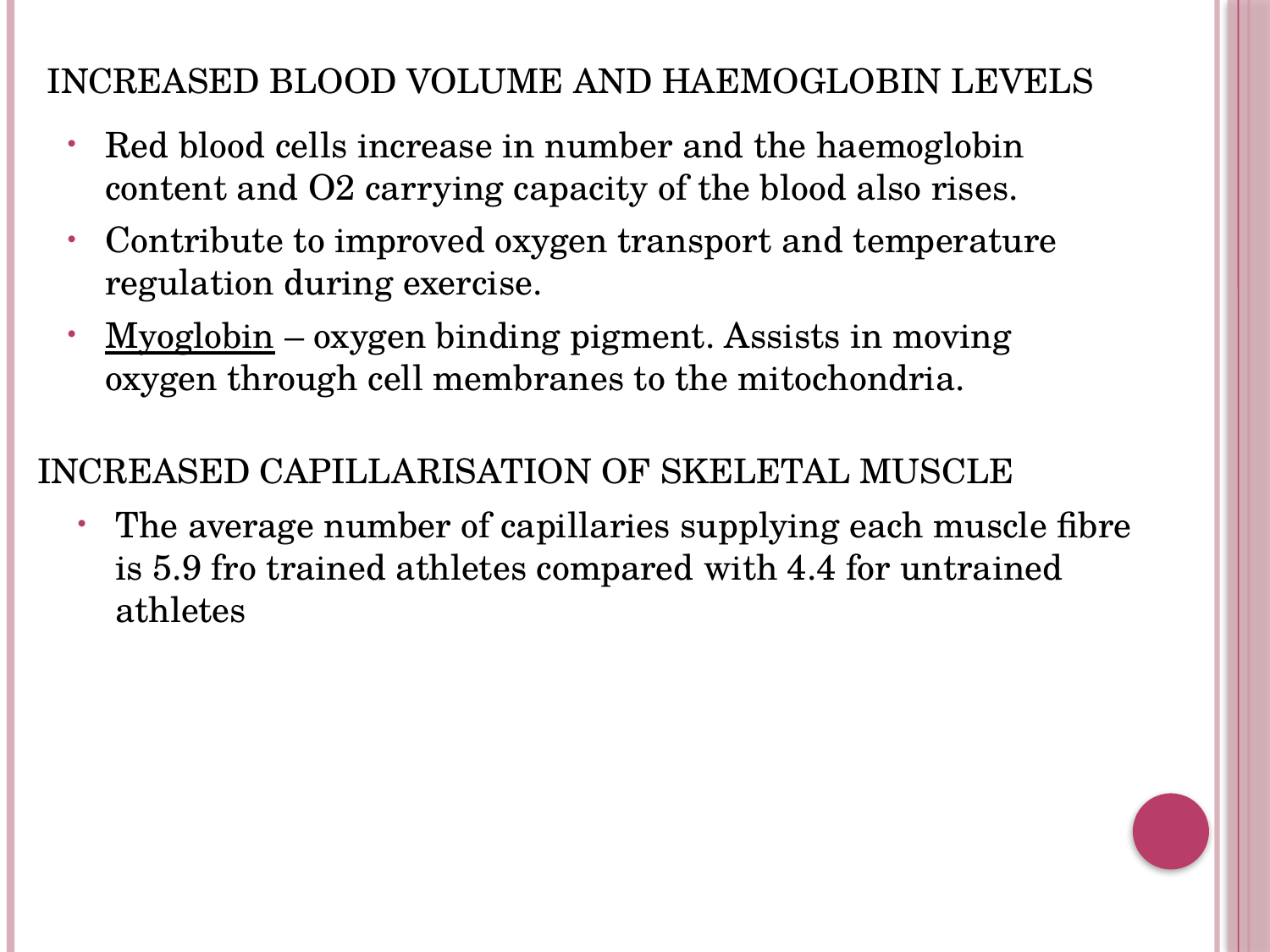

Increased blood volume and haemoglobin levels
Red blood cells increase in number and the haemoglobin content and O2 carrying capacity of the blood also rises.
Contribute to improved oxygen transport and temperature regulation during exercise.
Myoglobin – oxygen binding pigment. Assists in moving oxygen through cell membranes to the mitochondria.

Increased capillarisation of skeletal muscle
The average number of capillaries supplying each muscle fibre is 5.9 fro trained athletes compared with 4.4 for untrained athletes